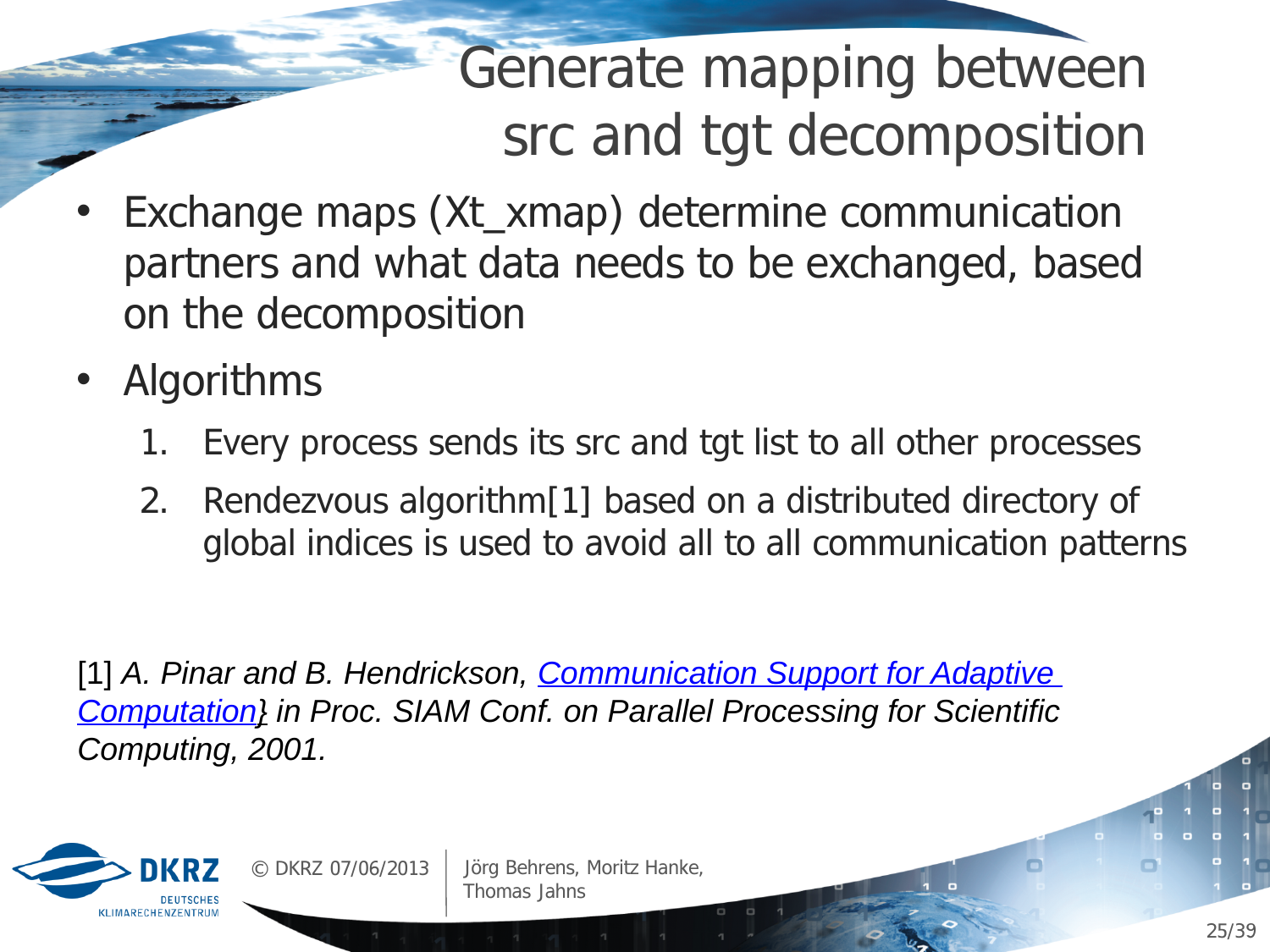

# Generate mapping between src and tgt decomposition
Exchange maps (Xt_xmap) determine communication partners and what data needs to be exchanged, based on the decomposition
Algorithms
Every process sends its src and tgt list to all other processes
Rendezvous algorithm[1] based on a distributed directory of global indices is used to avoid all to all communication patterns
[1] A. Pinar and B. Hendrickson, Communication Support for Adaptive Computation} in Proc. SIAM Conf. on Parallel Processing for Scientific Computing, 2001.
Jörg Behrens, Moritz Hanke, Thomas Jahns
07/06/2013
25